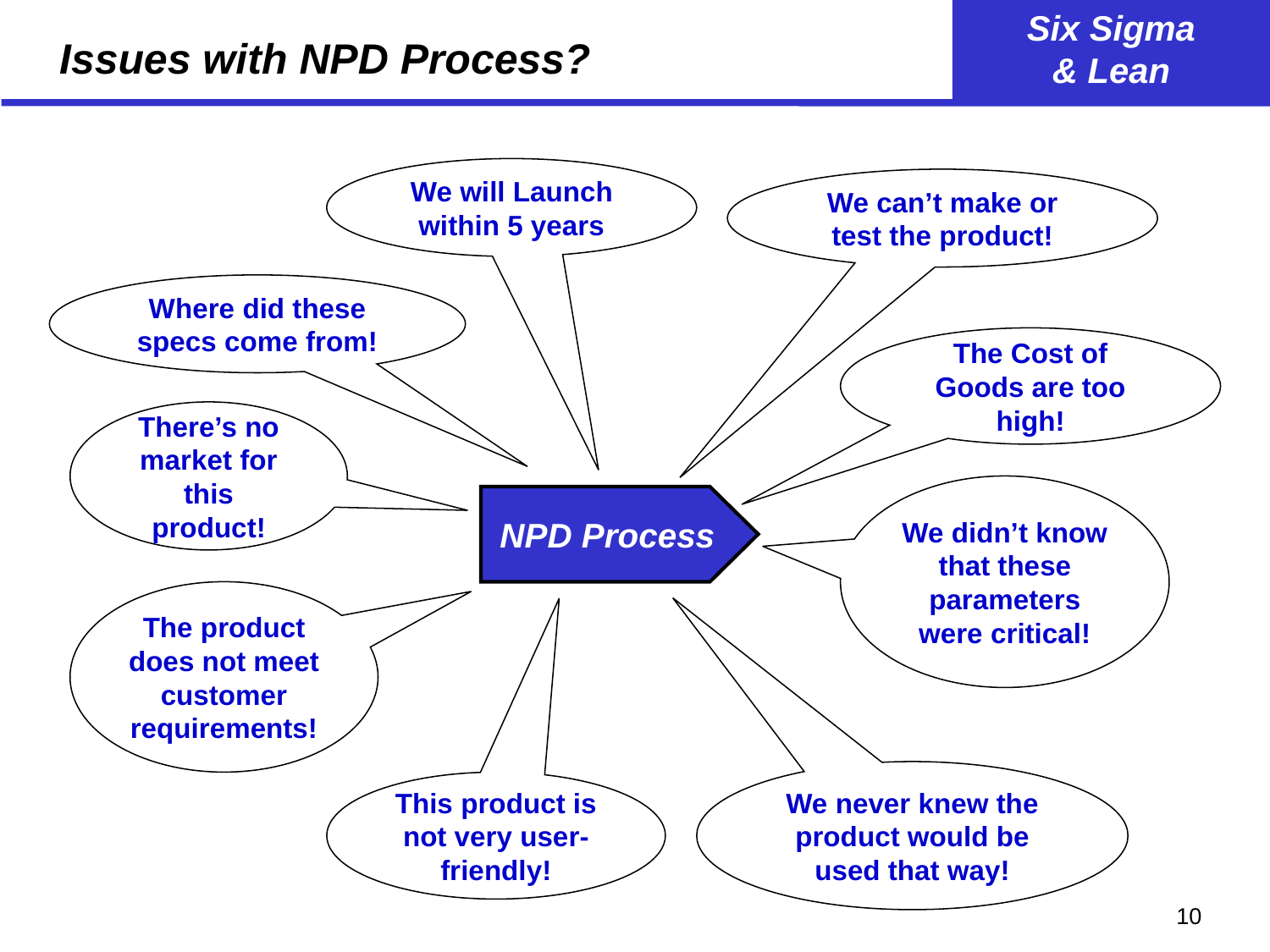

# Issues with NPD Process?
We will Launch within 5 years
We can’t make or test the product!
Where did these specs come from!
The Cost of Goods are too high!
There’s no market for this product!
We didn’t know that these parameters were critical!
NPD Process
The product does not meet customer requirements!
We never knew the product would be used that way!
This product is not very user-friendly!